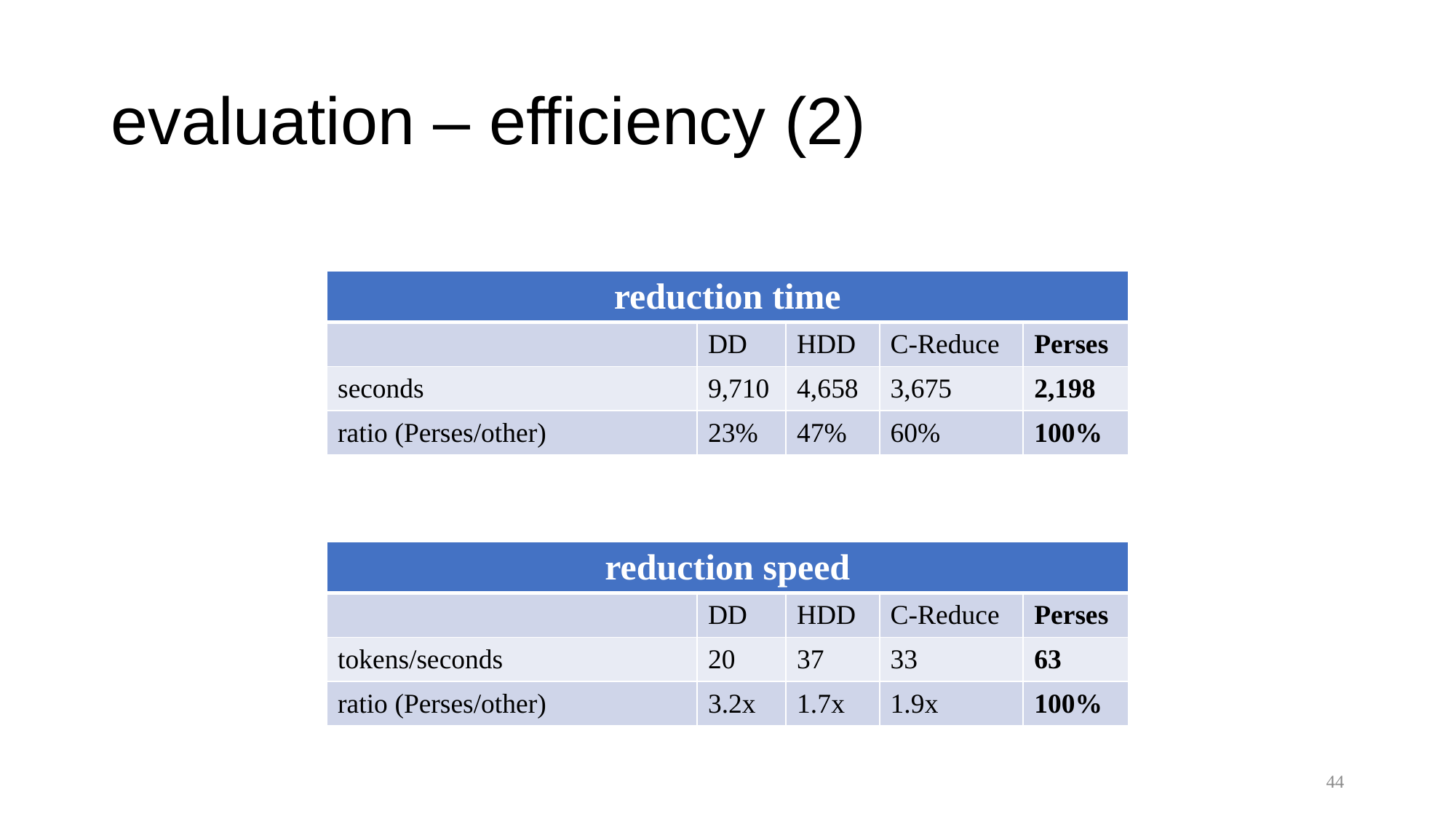

# evaluation – efficiency (2)
| reduction time |  |  |  |  |
| --- | --- | --- | --- | --- |
|  | DD | HDD | C-Reduce | Perses |
| seconds | 9,710 | 4,658 | 3,675 | 2,198 |
| ratio (Perses/other) | 23% | 47% | 60% | 100% |
| reduction speed |  |  |  |  |
| --- | --- | --- | --- | --- |
|  | DD | HDD | C-Reduce | Perses |
| tokens/seconds | 20 | 37 | 33 | 63 |
| ratio (Perses/other) | 3.2x | 1.7x | 1.9x | 100% |
44